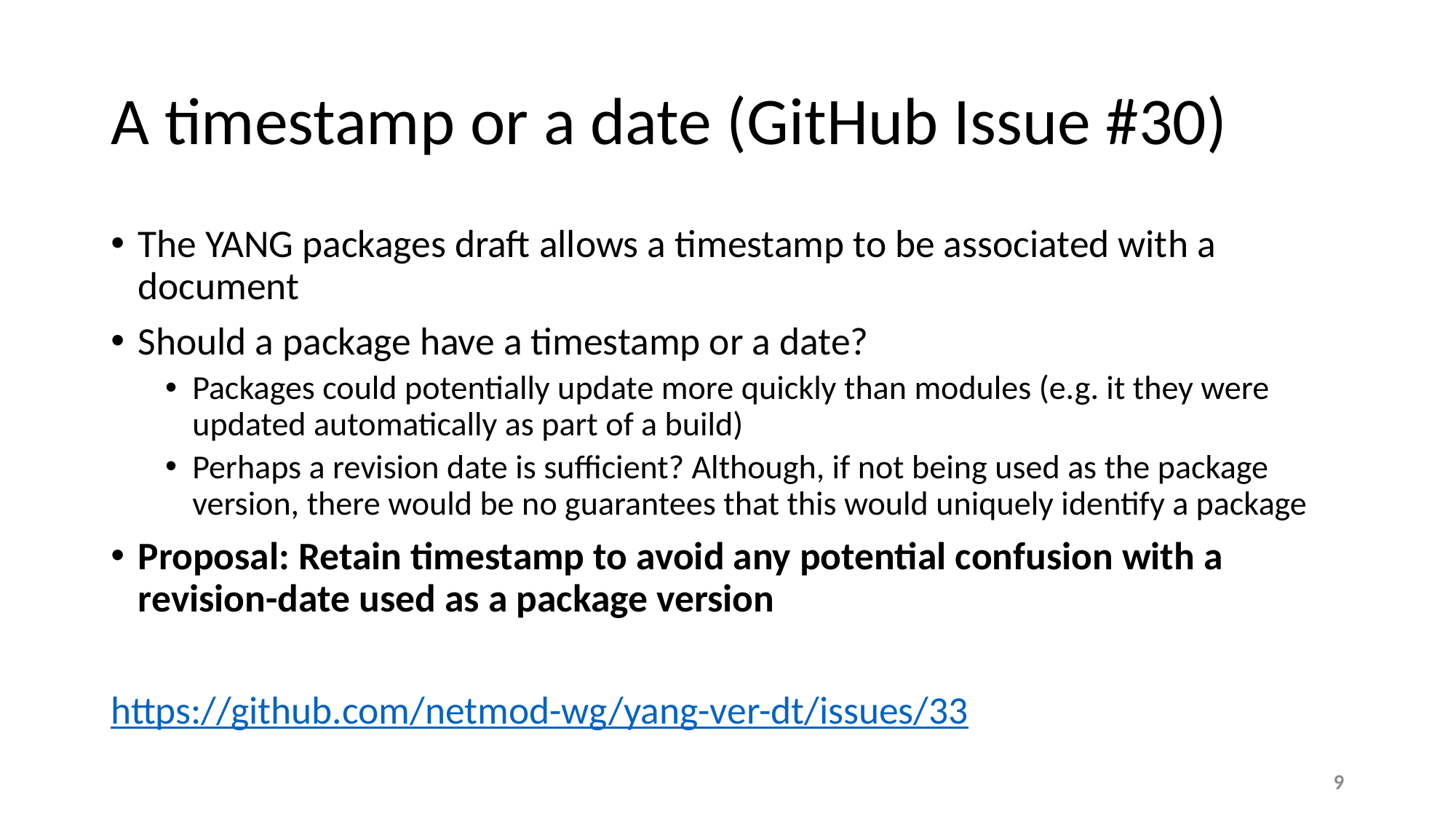

# A timestamp or a date (GitHub Issue #30)
The YANG packages draft allows a timestamp to be associated with a document
Should a package have a timestamp or a date?
Packages could potentially update more quickly than modules (e.g. it they were updated automatically as part of a build)
Perhaps a revision date is sufficient? Although, if not being used as the package version, there would be no guarantees that this would uniquely identify a package
Proposal: Retain timestamp to avoid any potential confusion with a revision-date used as a package version

https://github.com/netmod-wg/yang-ver-dt/issues/33

9